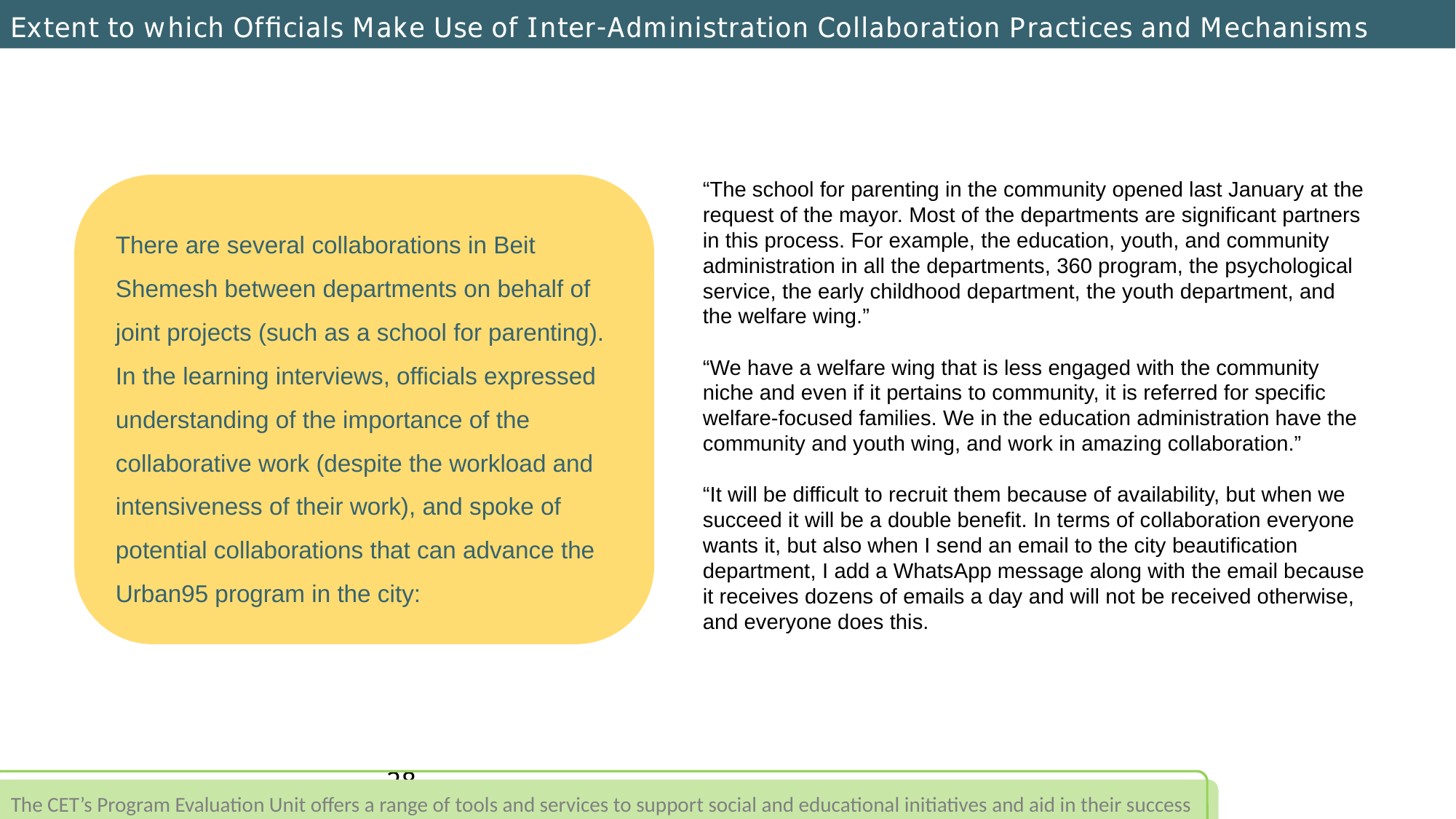

Extent to which Officials Make Use of Inter-Administration Collaboration Practices and Mechanisms
“The school for parenting in the community opened last January at the request of the mayor. Most of the departments are significant partners in this process. For example, the education, youth, and community administration in all the departments, 360 program, the psychological service, the early childhood department, the youth department, and the welfare wing.”
“We have a welfare wing that is less engaged with the community niche and even if it pertains to community, it is referred for specific welfare-focused families. We in the education administration have the community and youth wing, and work in amazing collaboration.”

“It will be difficult to recruit them because of availability, but when we succeed it will be a double benefit. In terms of collaboration everyone wants it, but also when I send an email to the city beautification department, I add a WhatsApp message along with the email because it receives dozens of emails a day and will not be received otherwise, and everyone does this.

There are several collaborations in Beit Shemesh between departments on behalf of joint projects (such as a school for parenting).
In the learning interviews, officials expressed understanding of the importance of the collaborative work (despite the workload and intensiveness of their work), and spoke of potential collaborations that can advance the Urban95 program in the city: